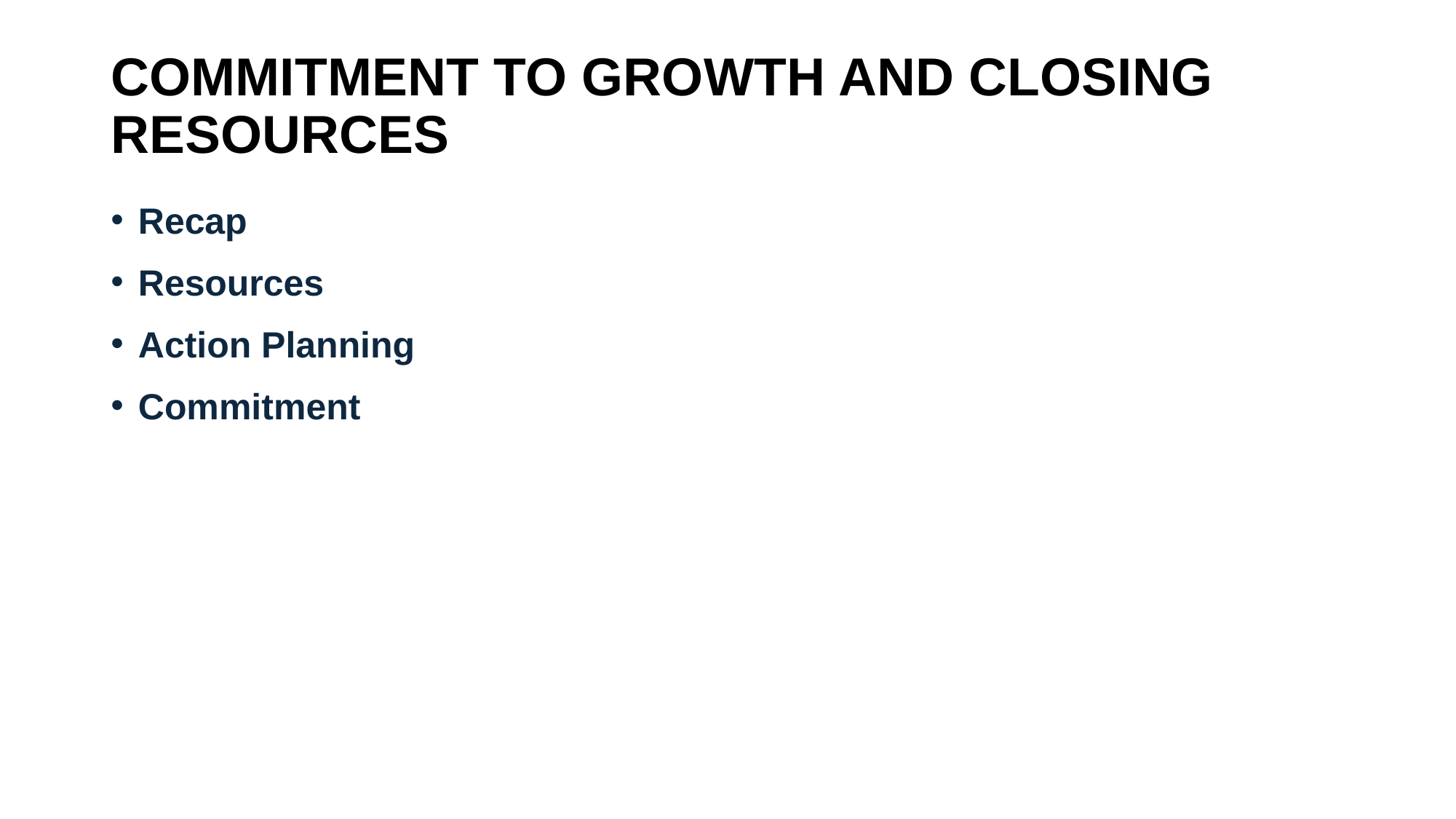

# COMMITMENT TO GROWTH AND CLOSING RESOURCES
Recap
Resources
Action Planning
Commitment